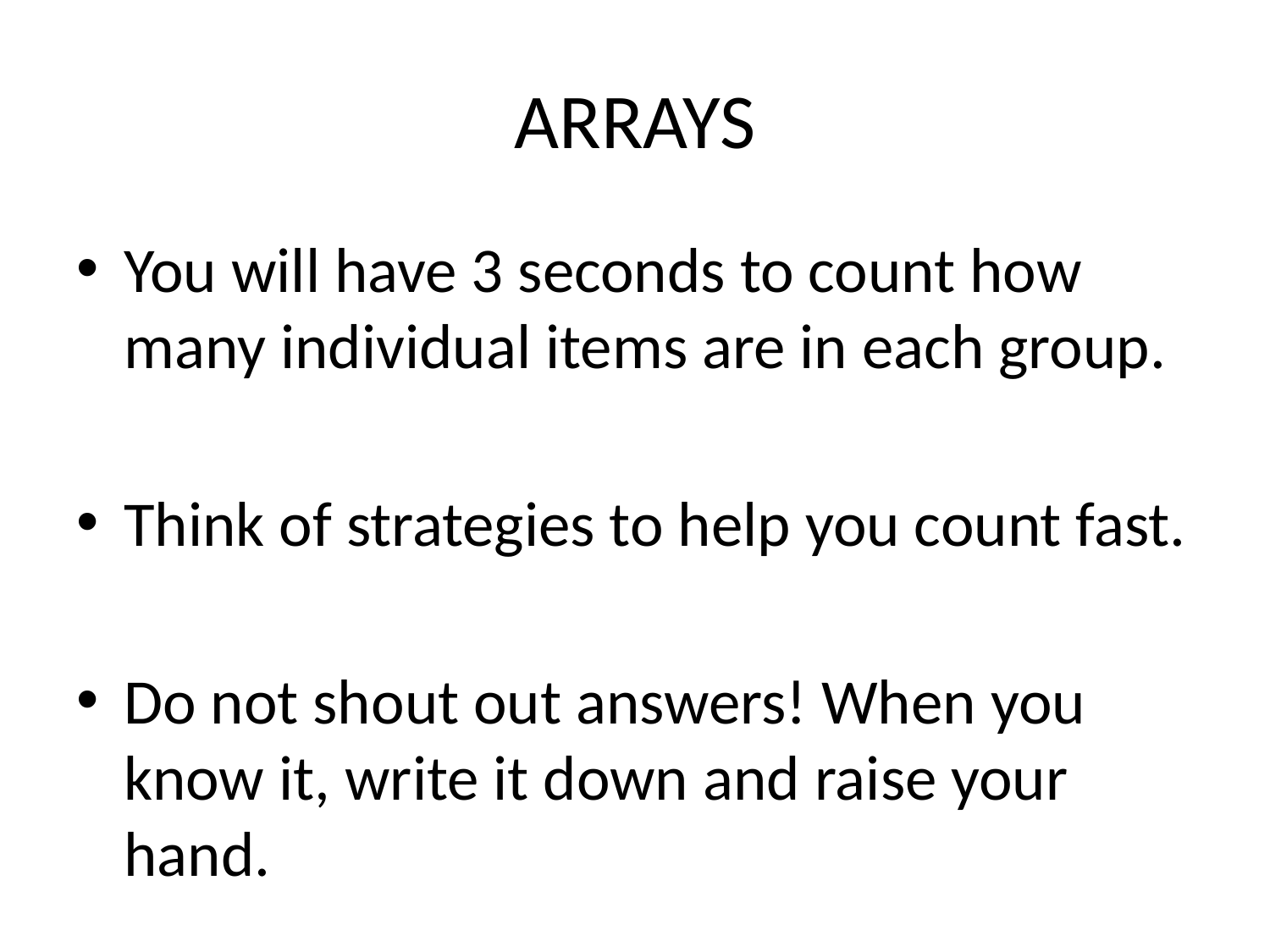

# ARRAYS
You will have 3 seconds to count how many individual items are in each group.

Think of strategies to help you count fast.

Do not shout out answers! When you know it, write it down and raise your hand.